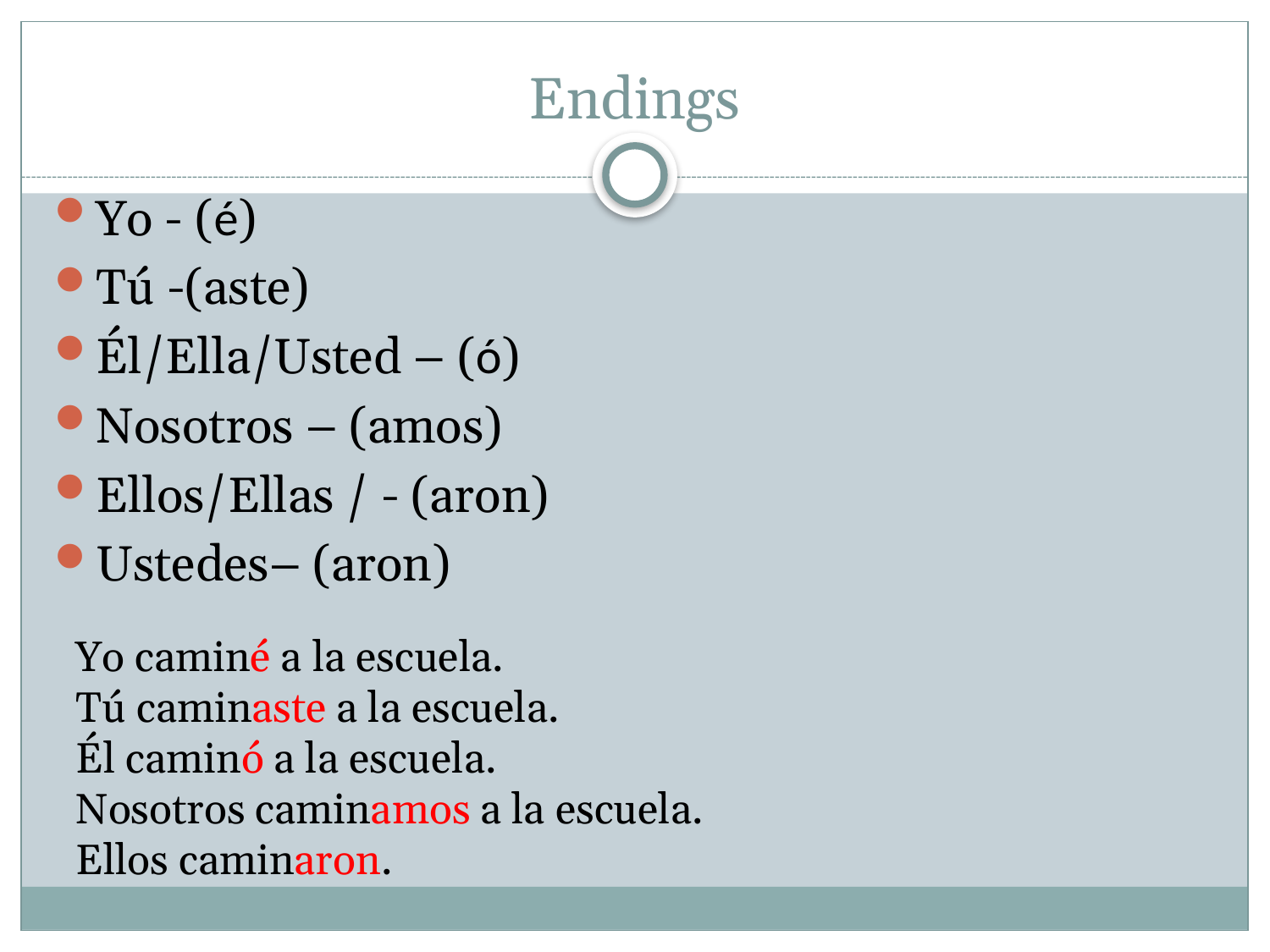

# Endings
Yo - (é)
Tú -(aste)
Él/Ella/Usted – (ó)
Nosotros – (amos)
Ellos/Ellas / - (aron)
Ustedes– (aron)

Yo caminé a la escuela.
Tú caminaste a la escuela.
Él caminó a la escuela.
Nosotros caminamos a la escuela.
Ellos caminaron.